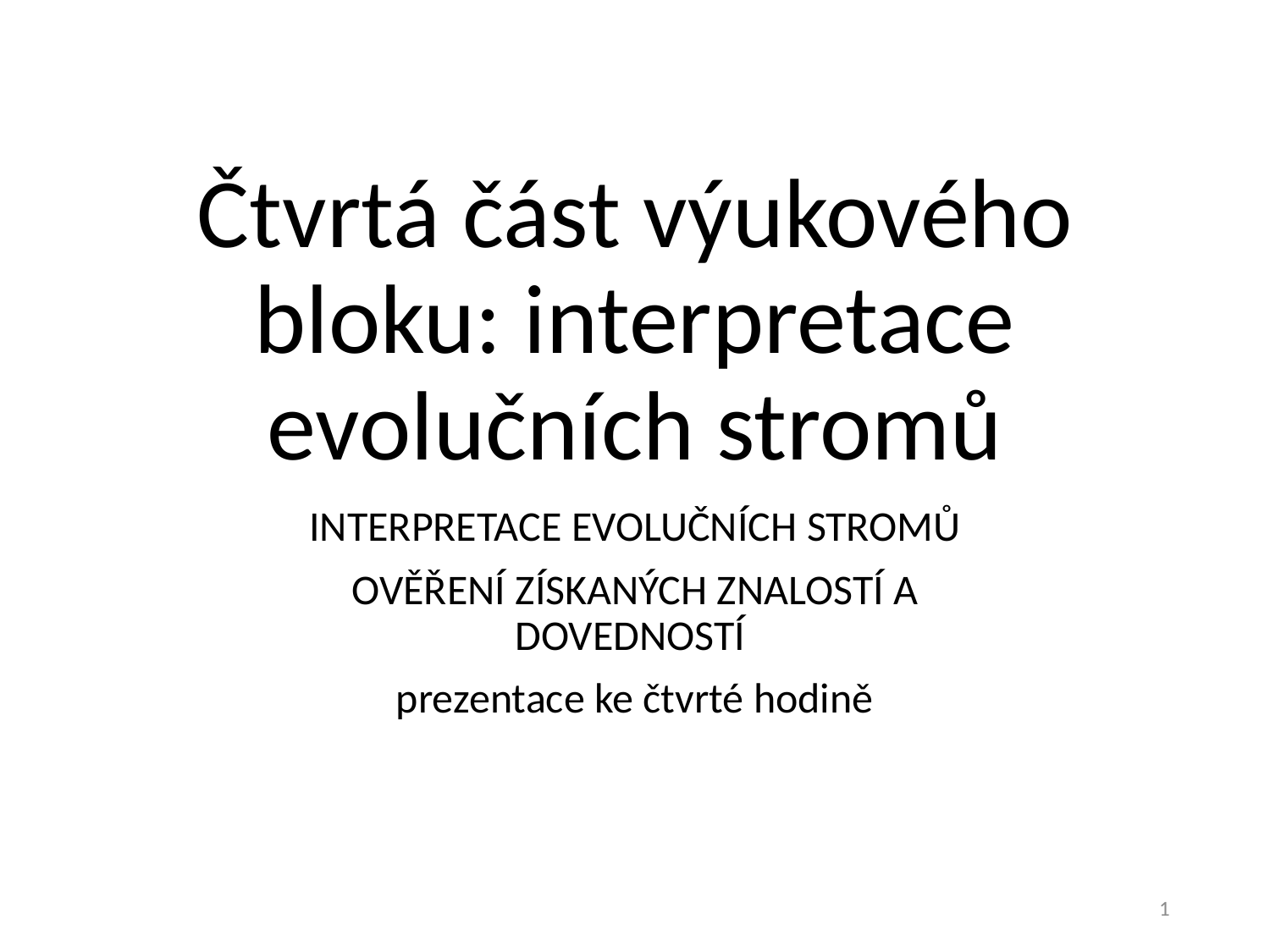

# Čtvrtá část výukového bloku: interpretace evolučních stromů
INTERPRETACE EVOLUČNÍCH STROMŮ
OVĚŘENÍ ZÍSKANÝCH ZNALOSTÍ A DOVEDNOSTÍ
prezentace ke čtvrté hodině
1